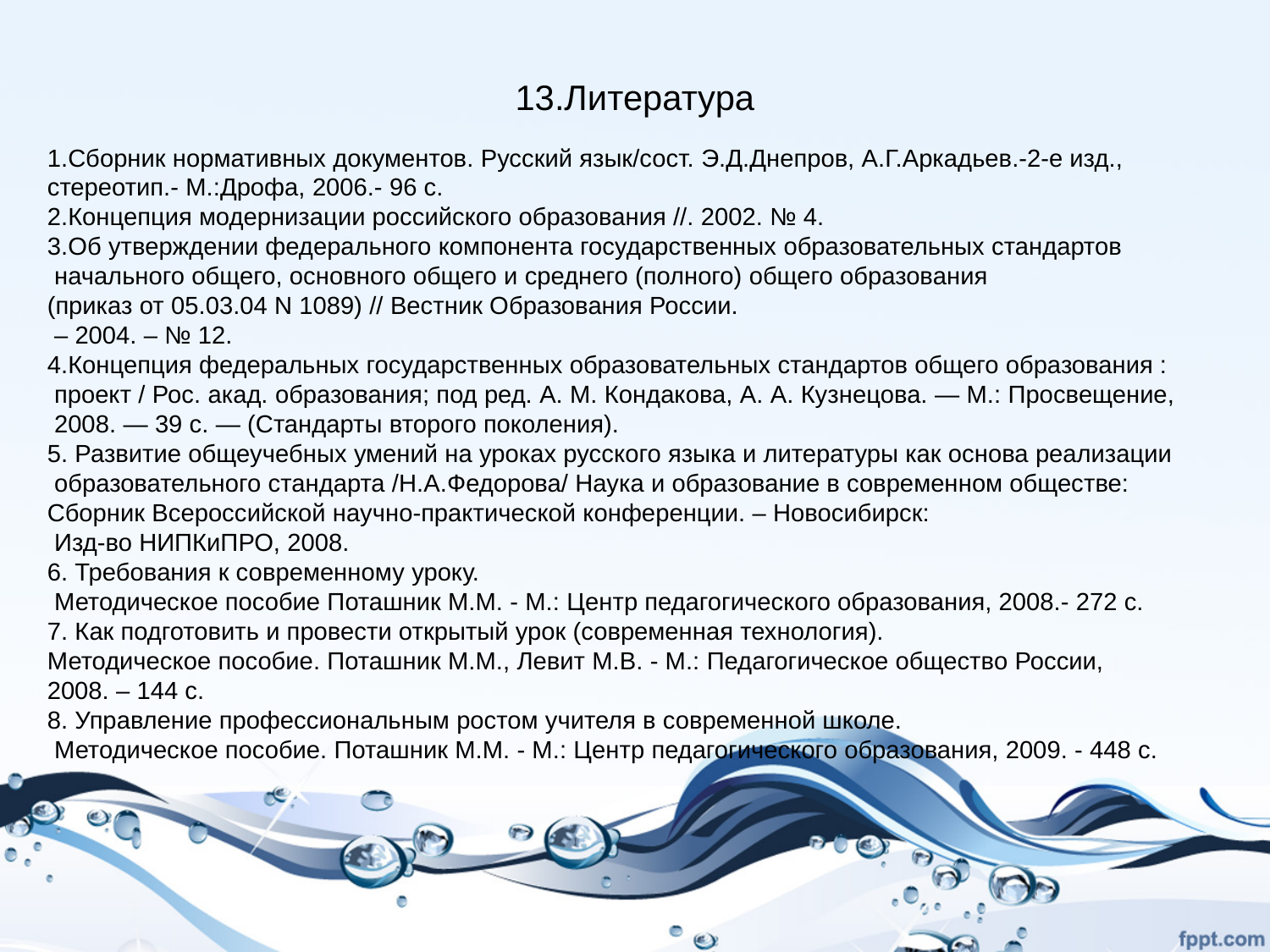

# 13.Литература
1.Сборник нормативных документов. Русский язык/сост. Э.Д.Днепров, А.Г.Аркадьев.-2-е изд.,
стереотип.- М.:Дрофа, 2006.- 96 с.
2.Концепция модернизации российского образования //. 2002. № 4.
3.Об утверждении федерального компонента государственных образовательных стандартов
 начального общего, основного общего и среднего (полного) общего образования
(приказ от 05.03.04 N 1089) // Вестник Образования России.
 – 2004. – № 12.
4.Концепция федеральных государственных образовательных стандартов общего образования :
 проект / Рос. акад. образования; под ред. А. М. Кондакова, А. А. Кузнецова. — М.: Просвещение,
 2008. — 39 с. — (Стандарты второго поколения).
5. Развитие общеучебных умений на уроках русского языка и литературы как основа реализации
 образовательного стандарта /Н.А.Федорова/ Наука и образование в современном обществе:
Сборник Всероссийской научно-практической конференции. – Новосибирск:
 Изд-во НИПКиПРО, 2008.
6. Требования к современному уроку.
 Методическое пособие Поташник М.М. - М.: Центр педагогического образования, 2008.- 272 с.
7. Как подготовить и провести открытый урок (современная технология).
Методическое пособие. Поташник М.М., Левит М.В. - М.: Педагогическое общество России,
2008. – 144 с.
8. Управление профессиональным ростом учителя в современной школе.
 Методическое пособие. Поташник М.М. - М.: Центр педагогического образования, 2009. - 448 с.